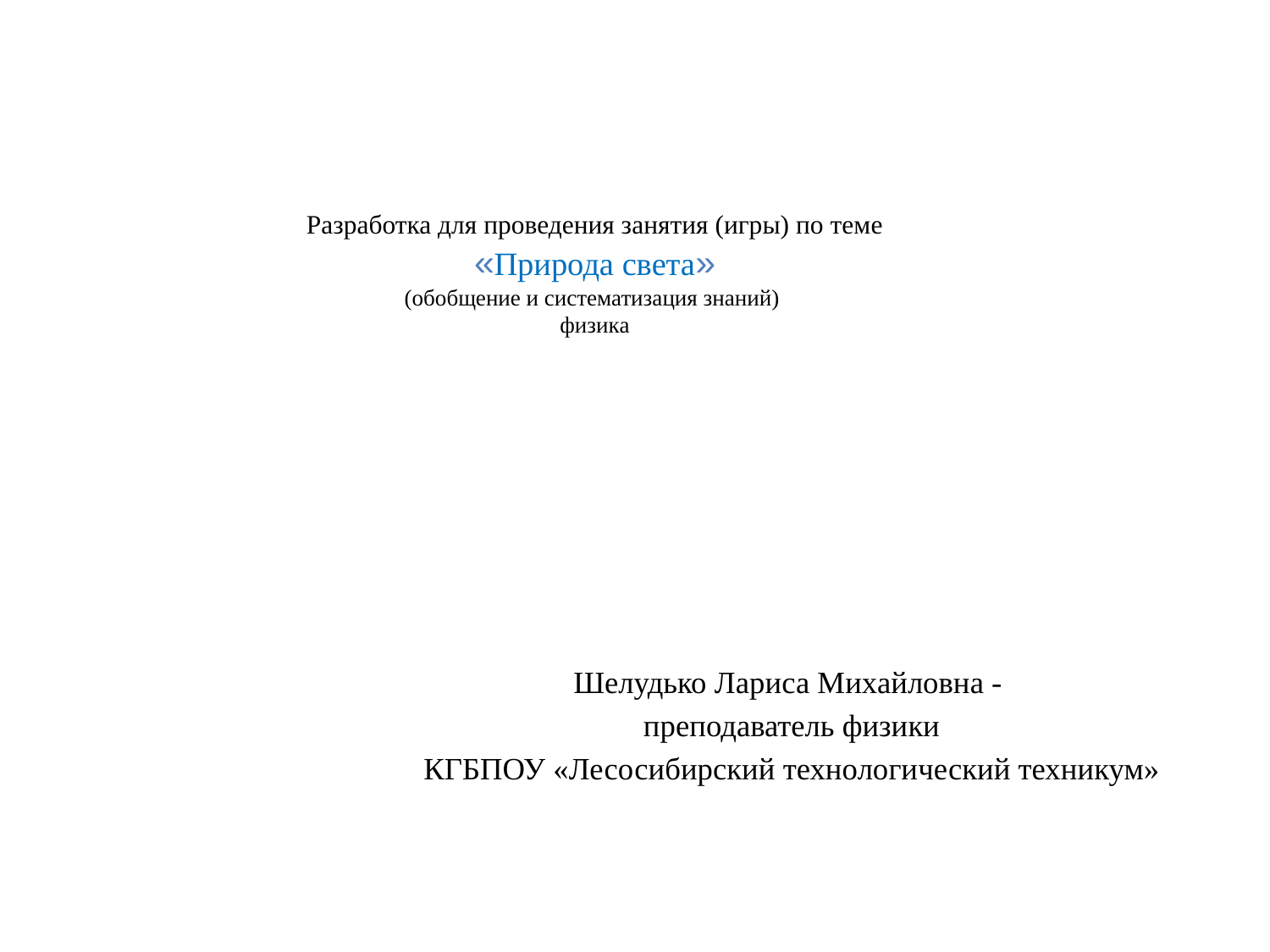

# Разработка для проведения занятия (игры) по теме «Природа света» (обобщение и систематизация знаний) физика
Шелудько Лариса Михайловна -
преподаватель физики
КГБПОУ «Лесосибирский технологический техникум»